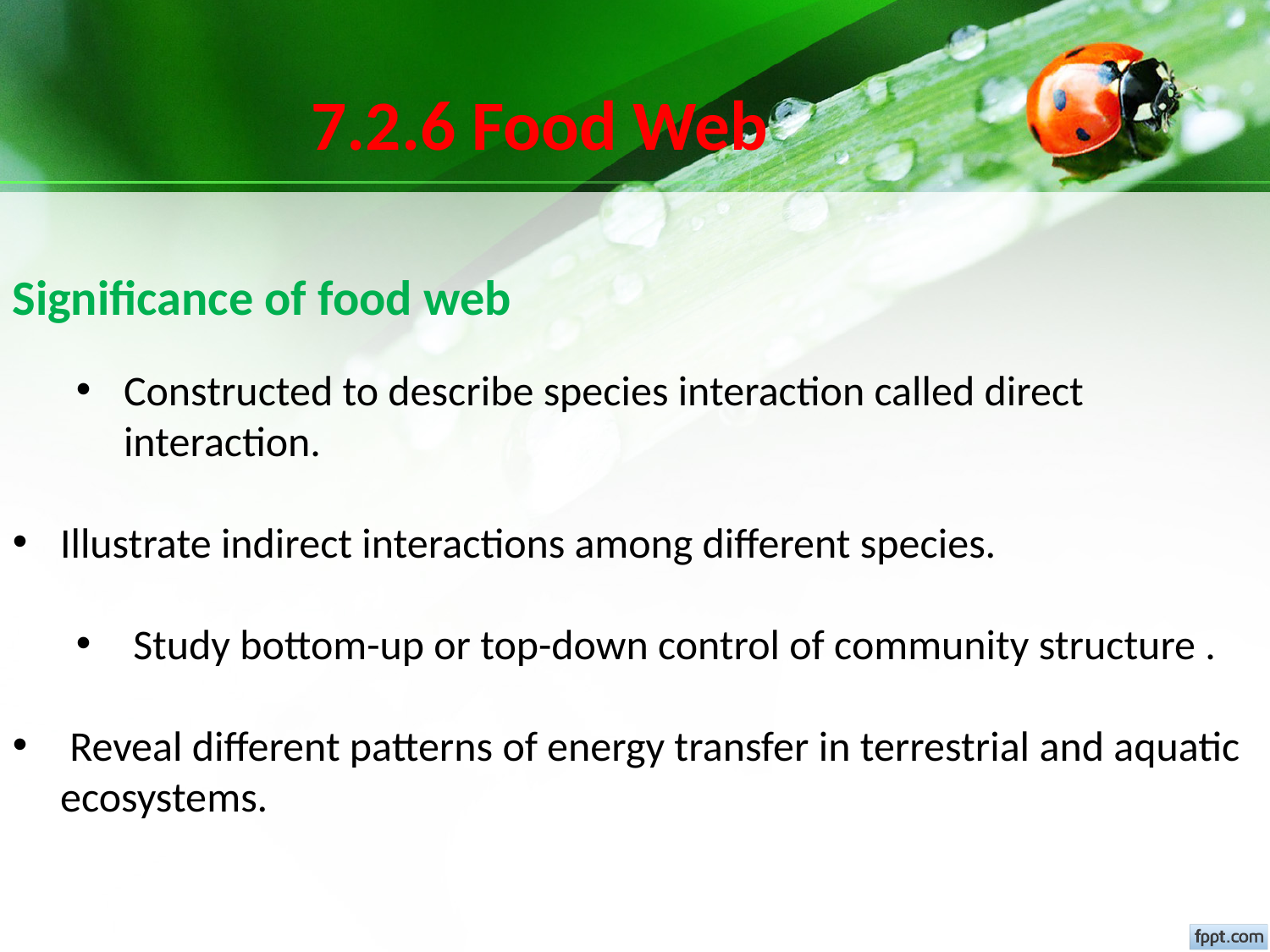

7.2.6 Food Web

Significance of food web

Constructed to describe species interaction called direct interaction.

Illustrate indirect interactions among different species.

 Study bottom-up or top-down control of community structure .

 Reveal different patterns of energy transfer in terrestrial and aquatic ecosystems.